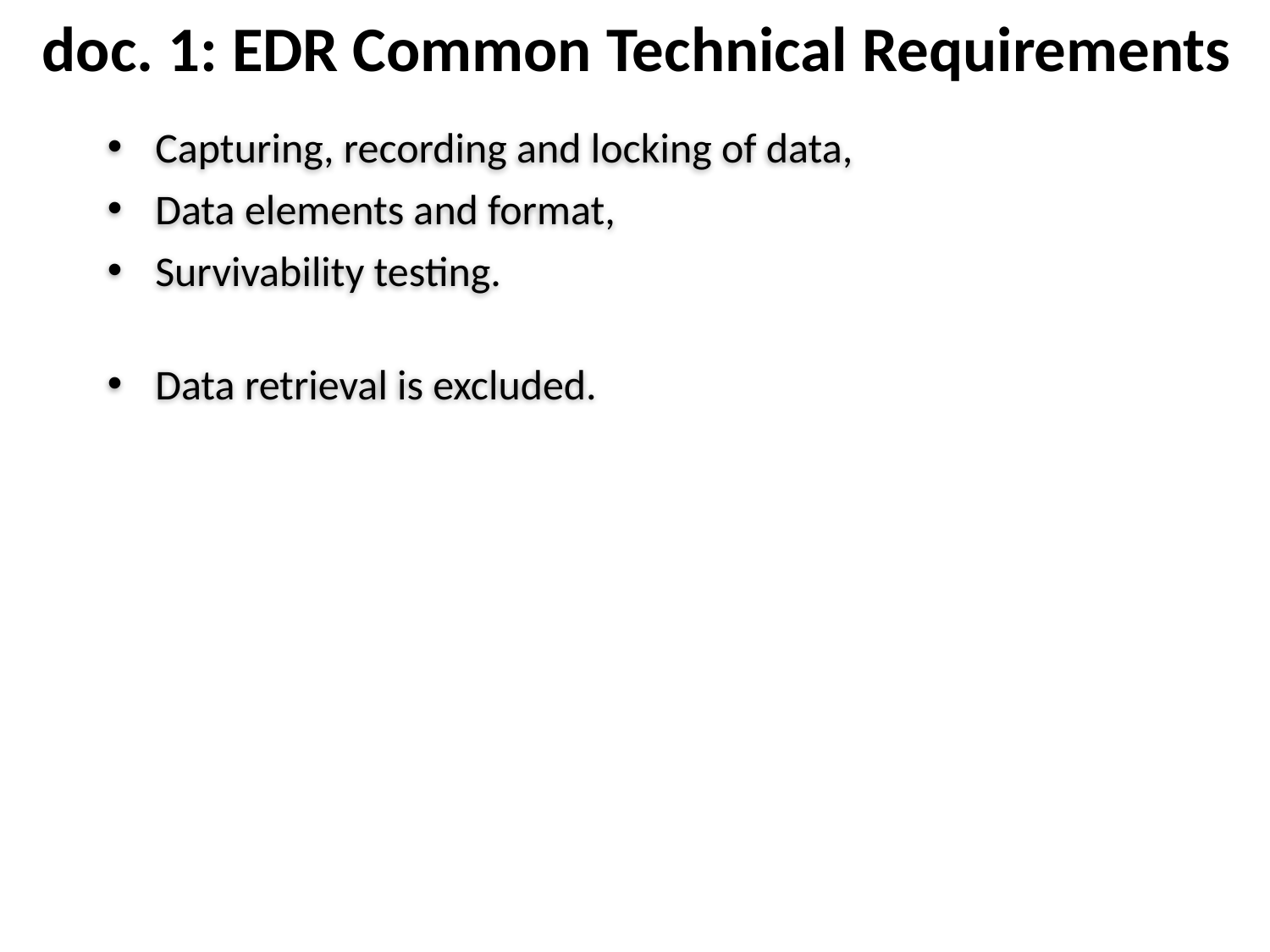

doc. 1: EDR Common Technical Requirements
Capturing, recording and locking of data,
Data elements and format,
Survivability testing.
Data retrieval is excluded.